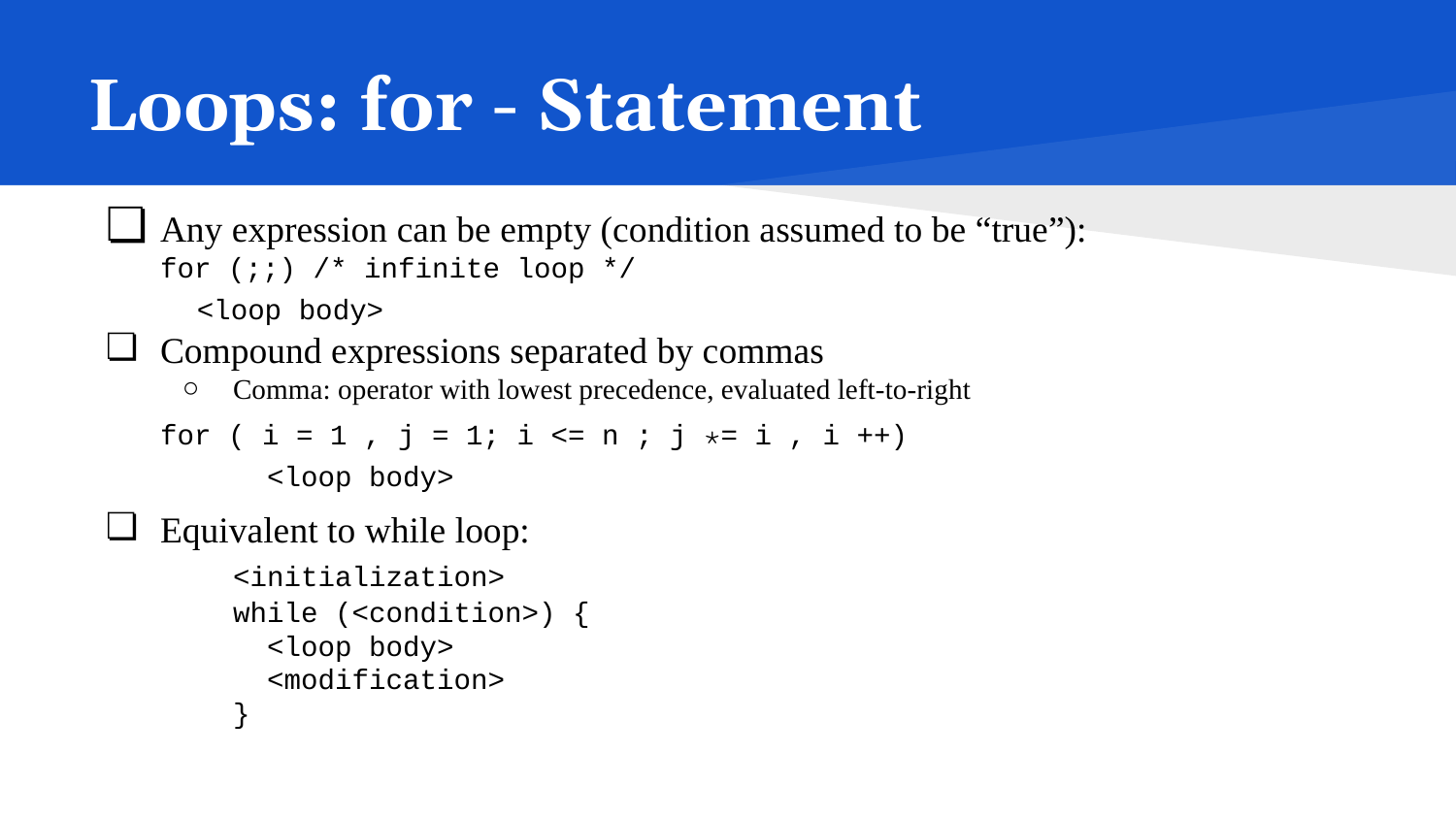

# Loops: for - Statement
Any expression can be empty (condition assumed to be “true”):
for (;;) /* infinite loop */
    <loop body>
Compound expressions separated by commas
Comma: operator with lowest precedence, evaluated left-to-right
for ( i = 1 , j = 1; i <= n ; j ∗= i , i ++)
  	  <loop body>
Equivalent to while loop:
	<initialization>
	while (<condition>) {
	  <loop body>
	  <modification>
	}